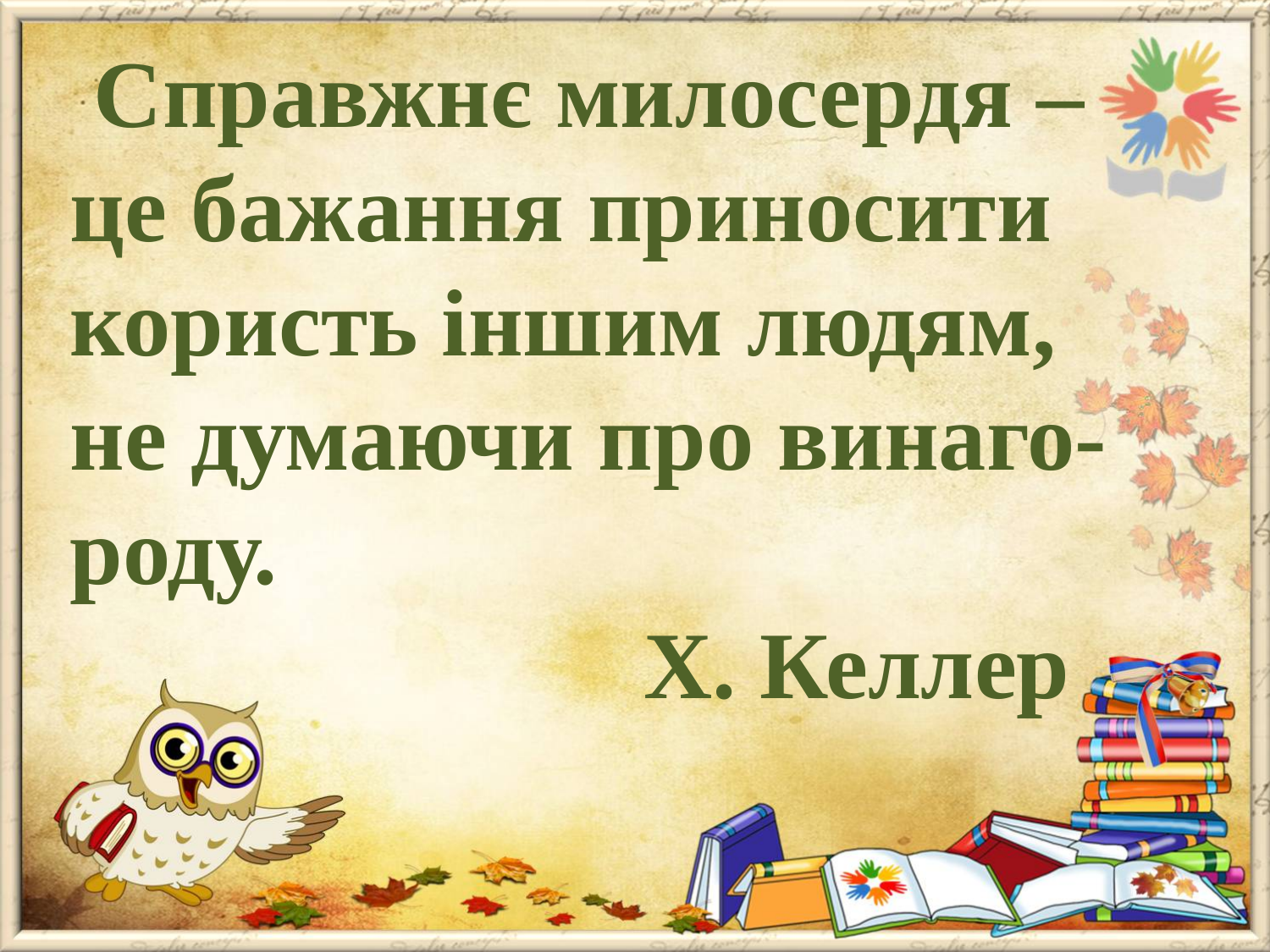

Справжнє милосердя –
це бажання приносити
користь іншим людям,
не думаючи про винаго-
роду.
                        Х. Келлер